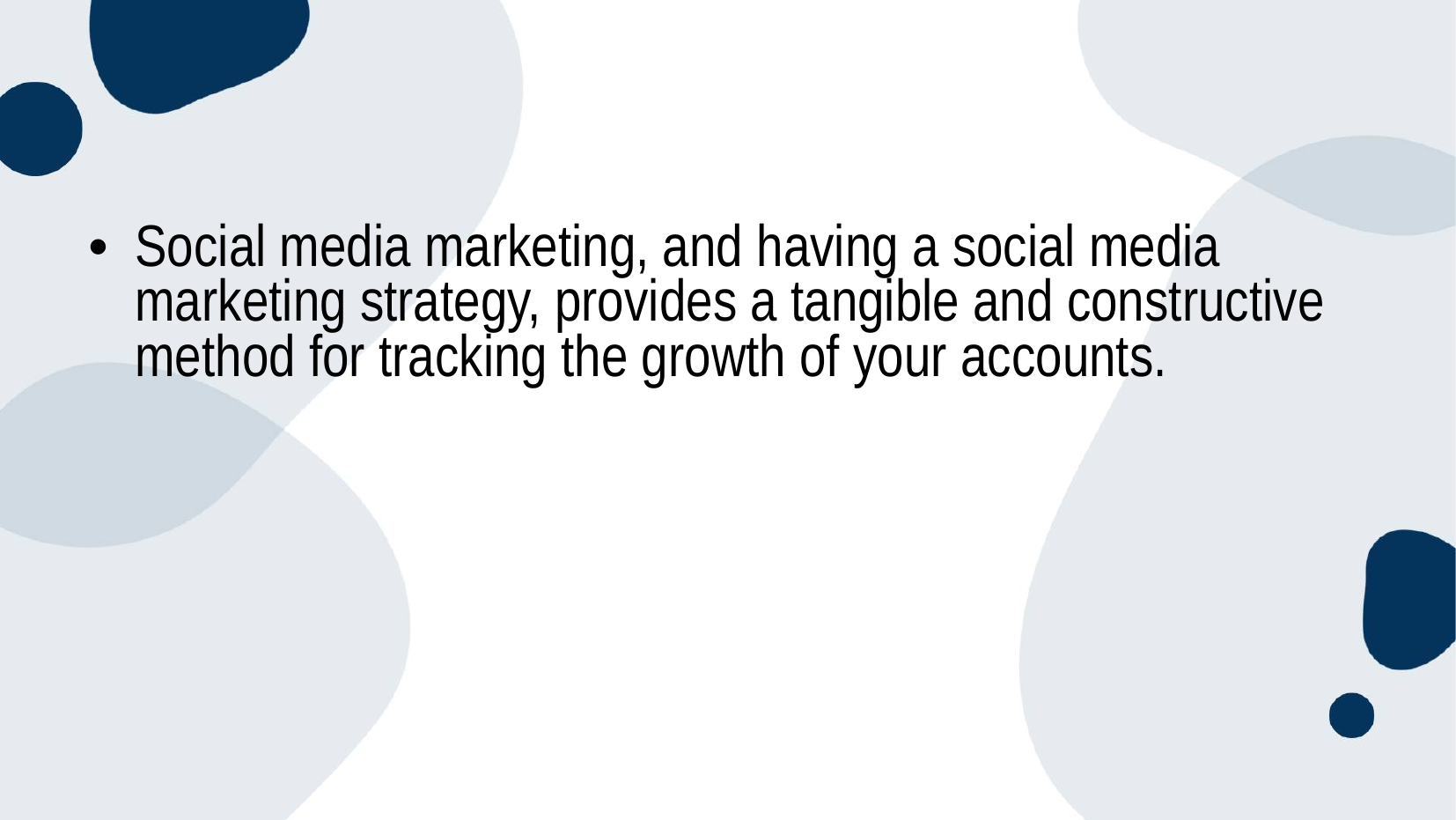

Social media marketing, and having a social media marketing strategy, provides a tangible and constructive method for tracking the growth of your accounts.